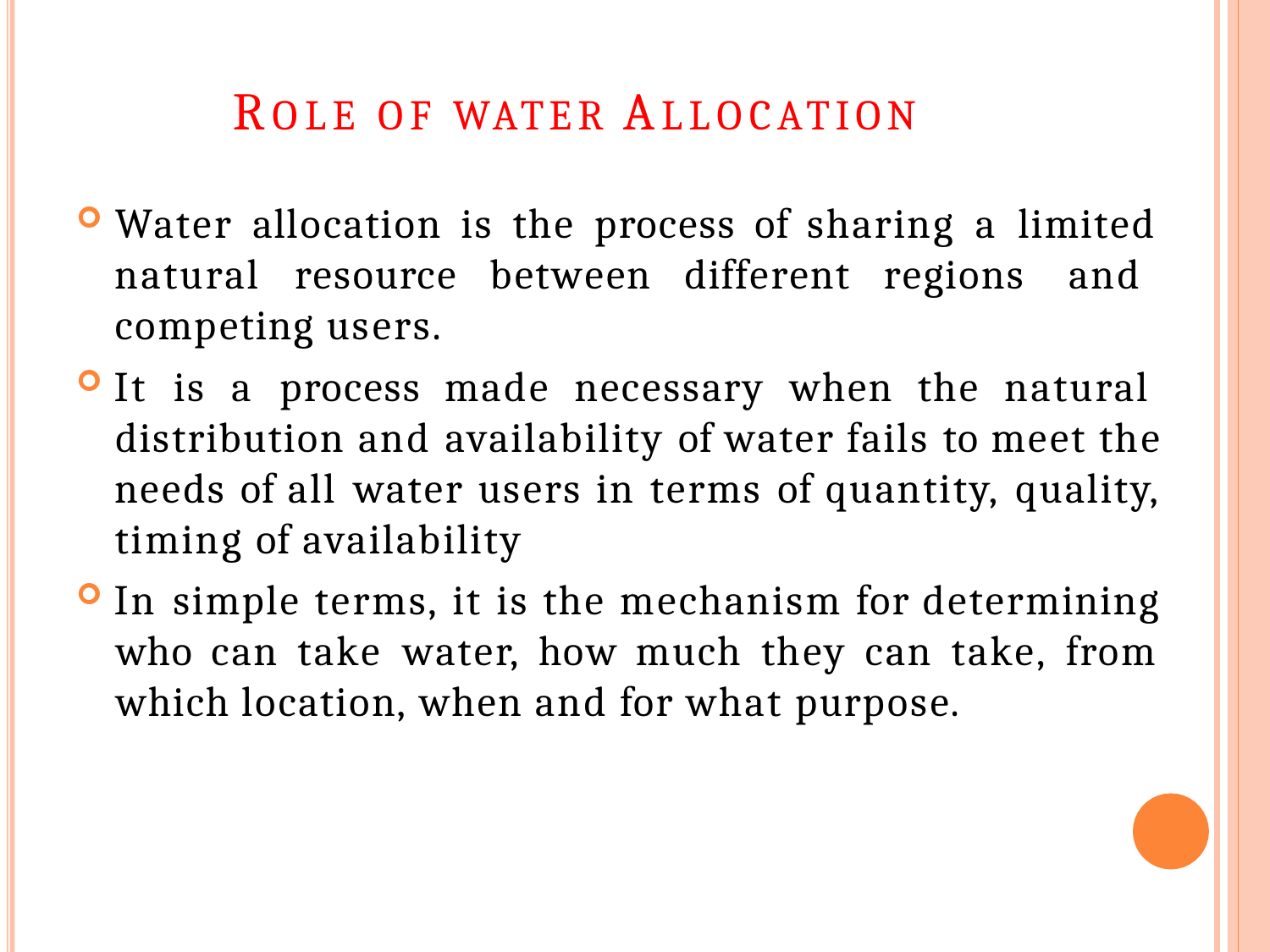

# ROLE OF WATER ALLOCATION
Water allocation is the process of sharing a limited  natural resource between different regions and  competing users.
It is a process made necessary when the natural  distribution and availability of water fails to meet the  needs of all water users in terms of quantity, quality,  timing of availability
In simple terms, it is the mechanism for determining  who can take water, how much they can take, from  which location, when and for what purpose.